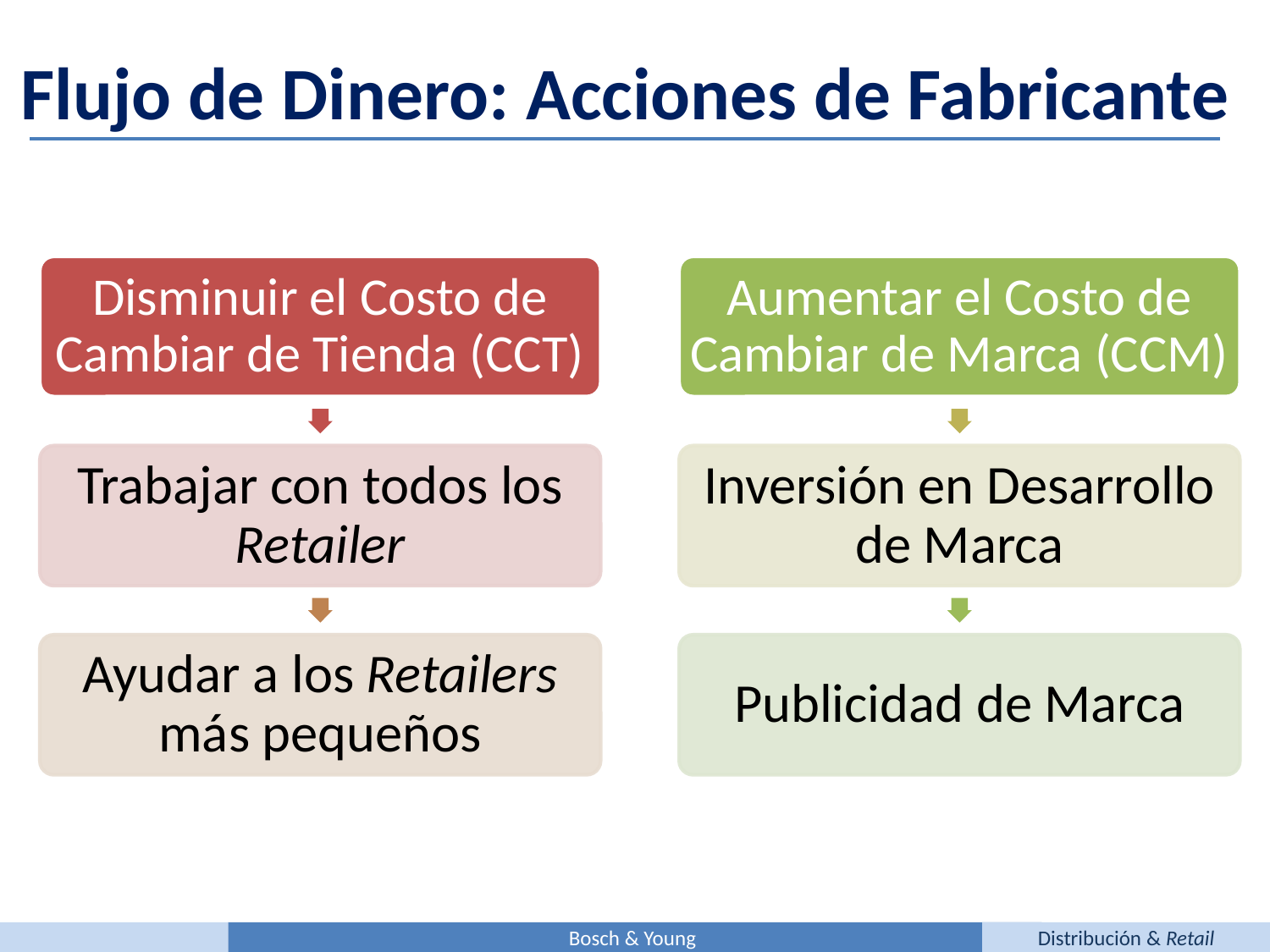

Flujo de Dinero: Acciones de Fabricante
Disminuir el Costo de Cambiar de Tienda (CCT)
Trabajar con todos los Retailer
Ayudar a los Retailers más pequeños
Aumentar el Costo de Cambiar de Marca (CCM)
Inversión en Desarrollo de Marca
Publicidad de Marca

Bosch & Young
Distribución & Retail